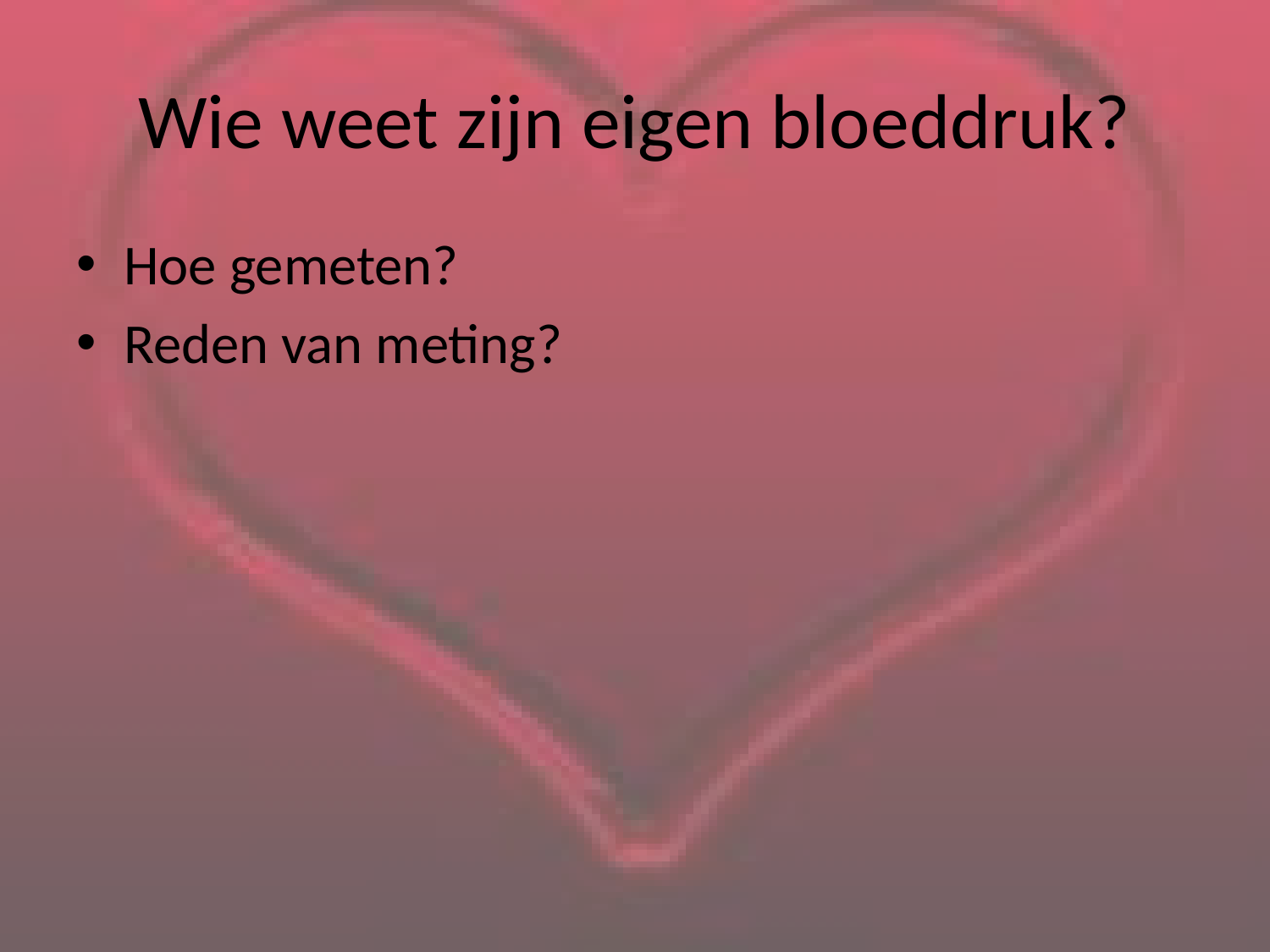

# Wie weet zijn eigen bloeddruk?
Hoe gemeten?
Reden van meting?